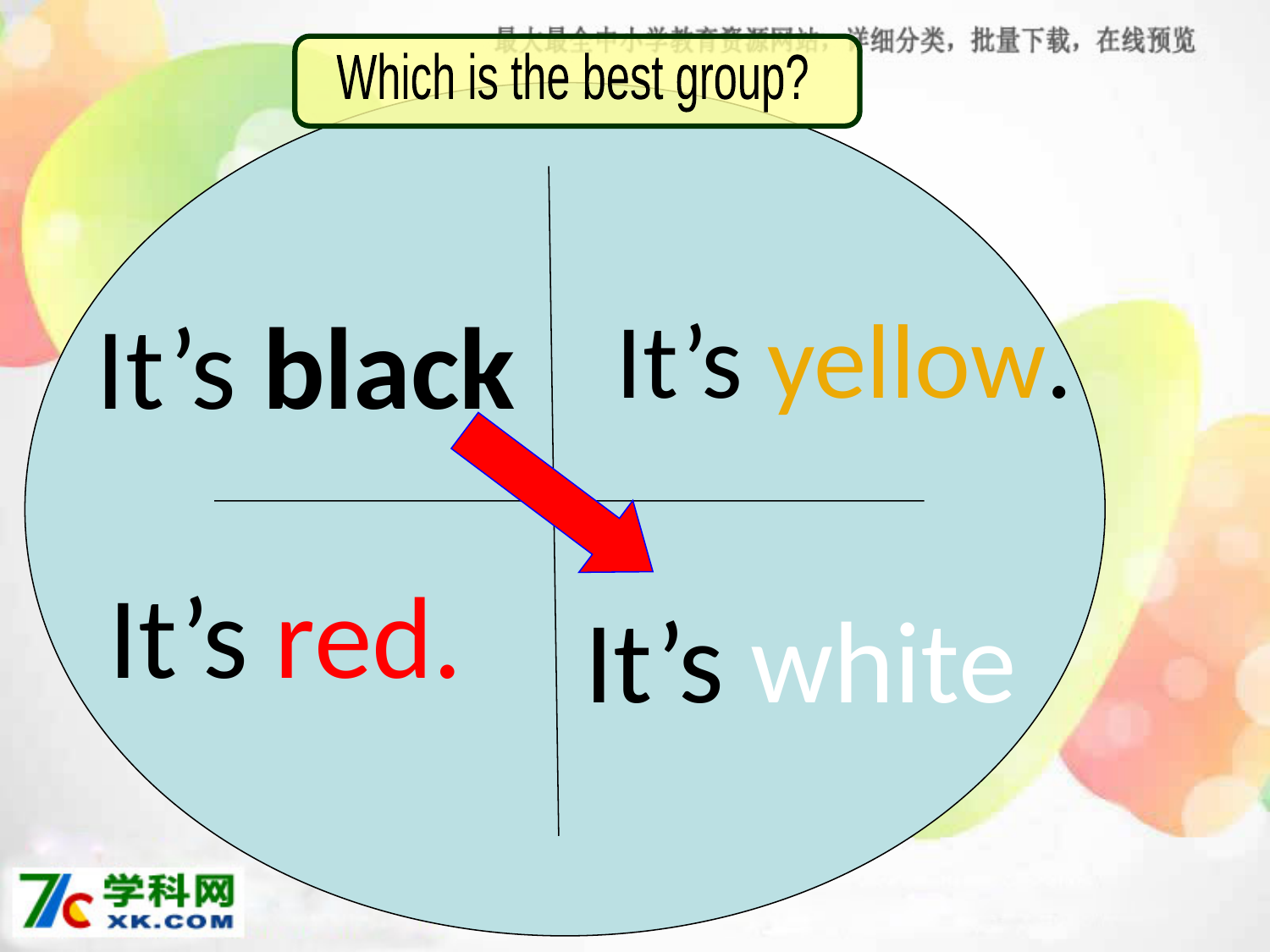

Which is the best group?

It’s black

It’s yellow.

It’s red.
It’s white